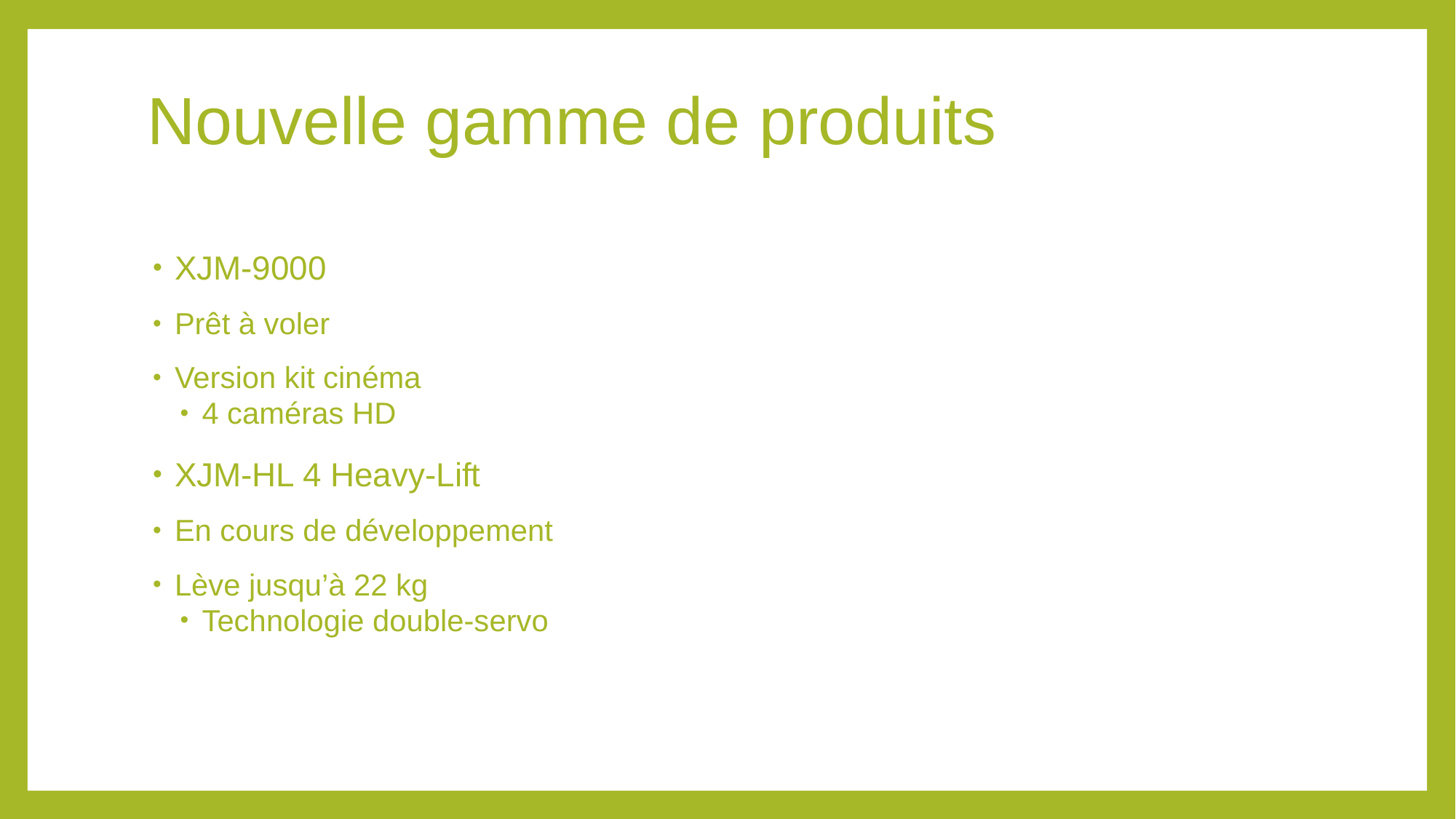

# Nouvelle gamme de produits

XJM-9000
Prêt à voler
Version kit cinéma
4 caméras HD
XJM-HL 4 Heavy-Lift
En cours de développement
Lève jusqu’à 22 kg
Technologie double-servo